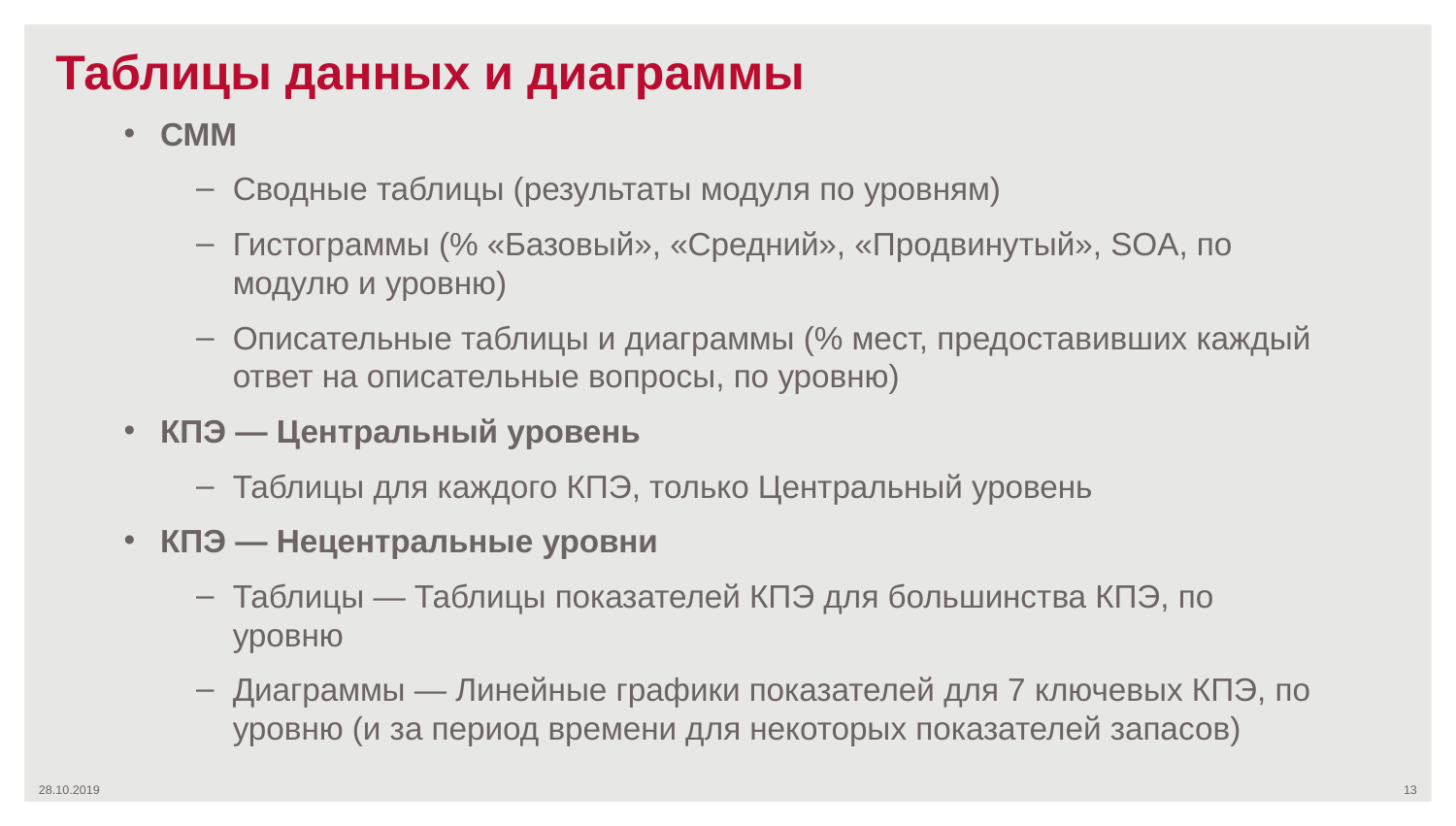

# Таблицы данных и диаграммы
СММ
Сводные таблицы (результаты модуля по уровням)
Гистограммы (% «Базовый», «Средний», «Продвинутый», SOA, по модулю и уровню)
Описательные таблицы и диаграммы (% мест, предоставивших каждый ответ на описательные вопросы, по уровню)
КПЭ ― Центральный уровень
Таблицы для каждого КПЭ, только Центральный уровень
КПЭ ― Нецентральные уровни
Таблицы — Таблицы показателей КПЭ для большинства КПЭ, по уровню
Диаграммы — Линейные графики показателей для 7 ключевых КПЭ, по уровню (и за период времени для некоторых показателей запасов)
28.10.2019

13